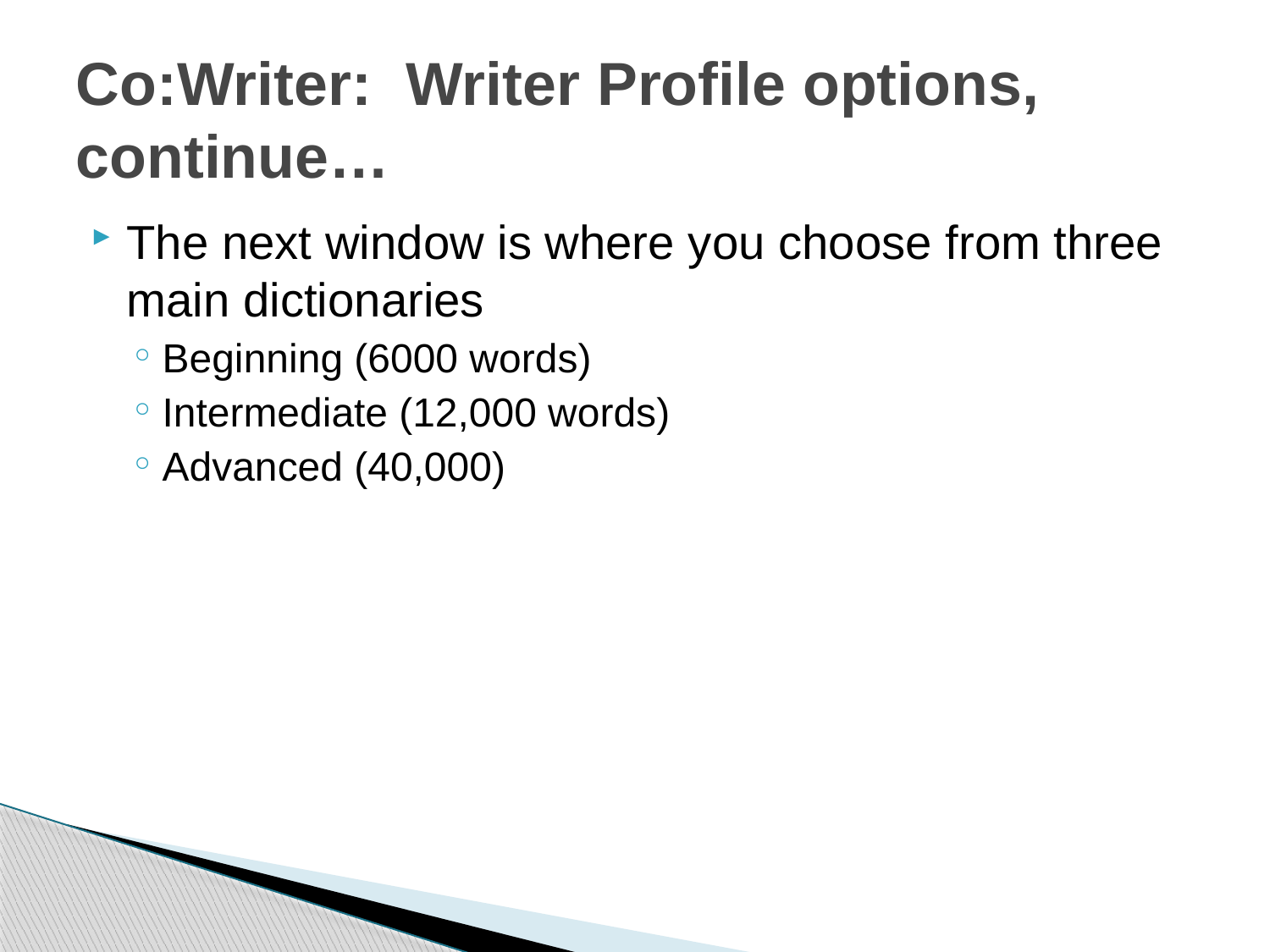

# Co:Writer:  Writer Profile options, continue…
The next window is where you choose from three main dictionaries
Beginning (6000 words)
Intermediate (12,000 words)
Advanced (40,000)